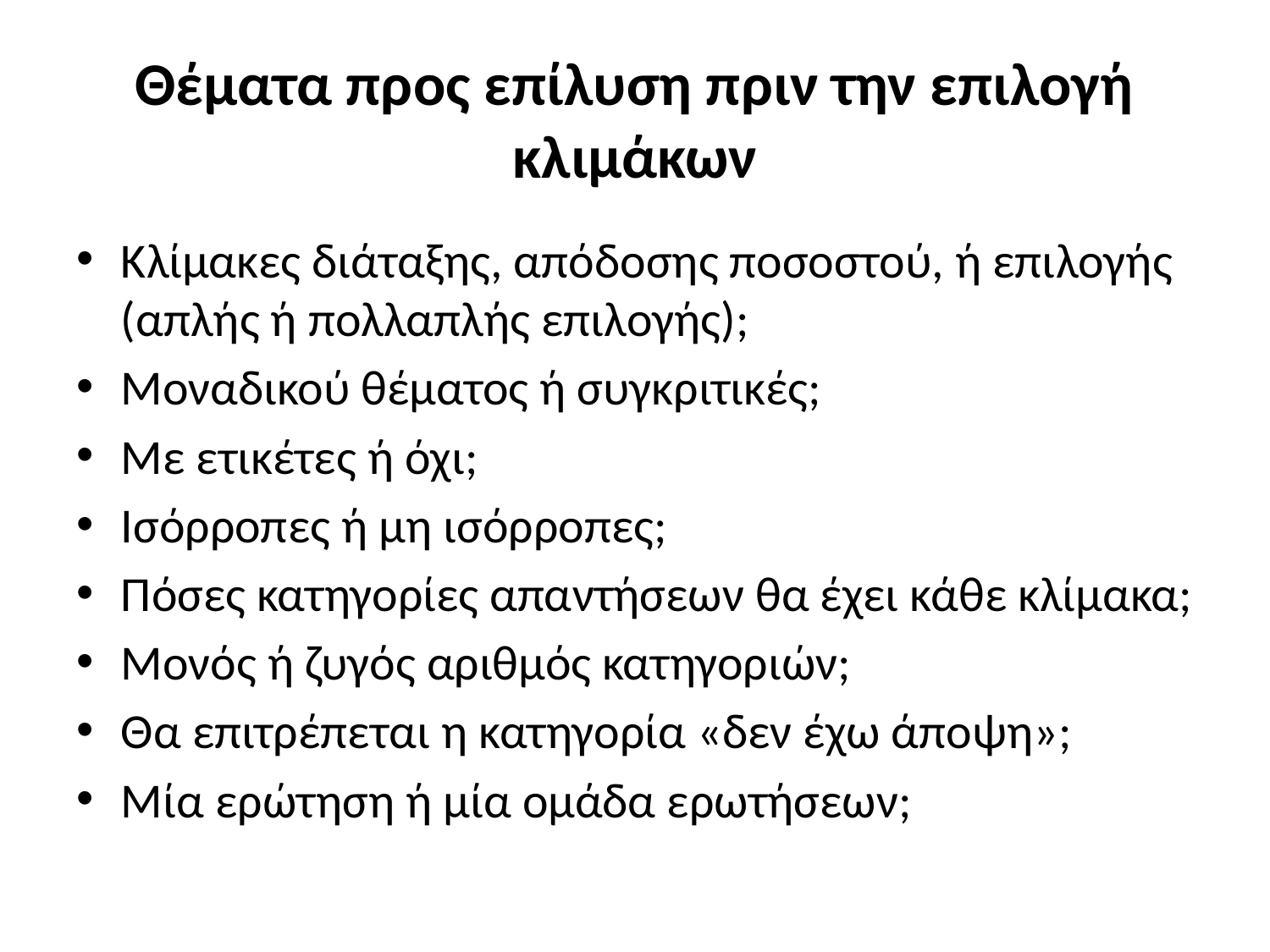

# Θέματα προς επίλυση πριν την επιλογή κλιμάκων
Κλίμακες διάταξης, απόδοσης ποσοστού, ή επιλογής (απλής ή πολλαπλής επιλογής);
Μοναδικού θέματος ή συγκριτικές;
Με ετικέτες ή όχι;
Ισόρροπες ή μη ισόρροπες;
Πόσες κατηγορίες απαντήσεων θα έχει κάθε κλίμακα;
Μονός ή ζυγός αριθμός κατηγοριών;
Θα επιτρέπεται η κατηγορία «δεν έχω άποψη»;
Μία ερώτηση ή μία ομάδα ερωτήσεων;